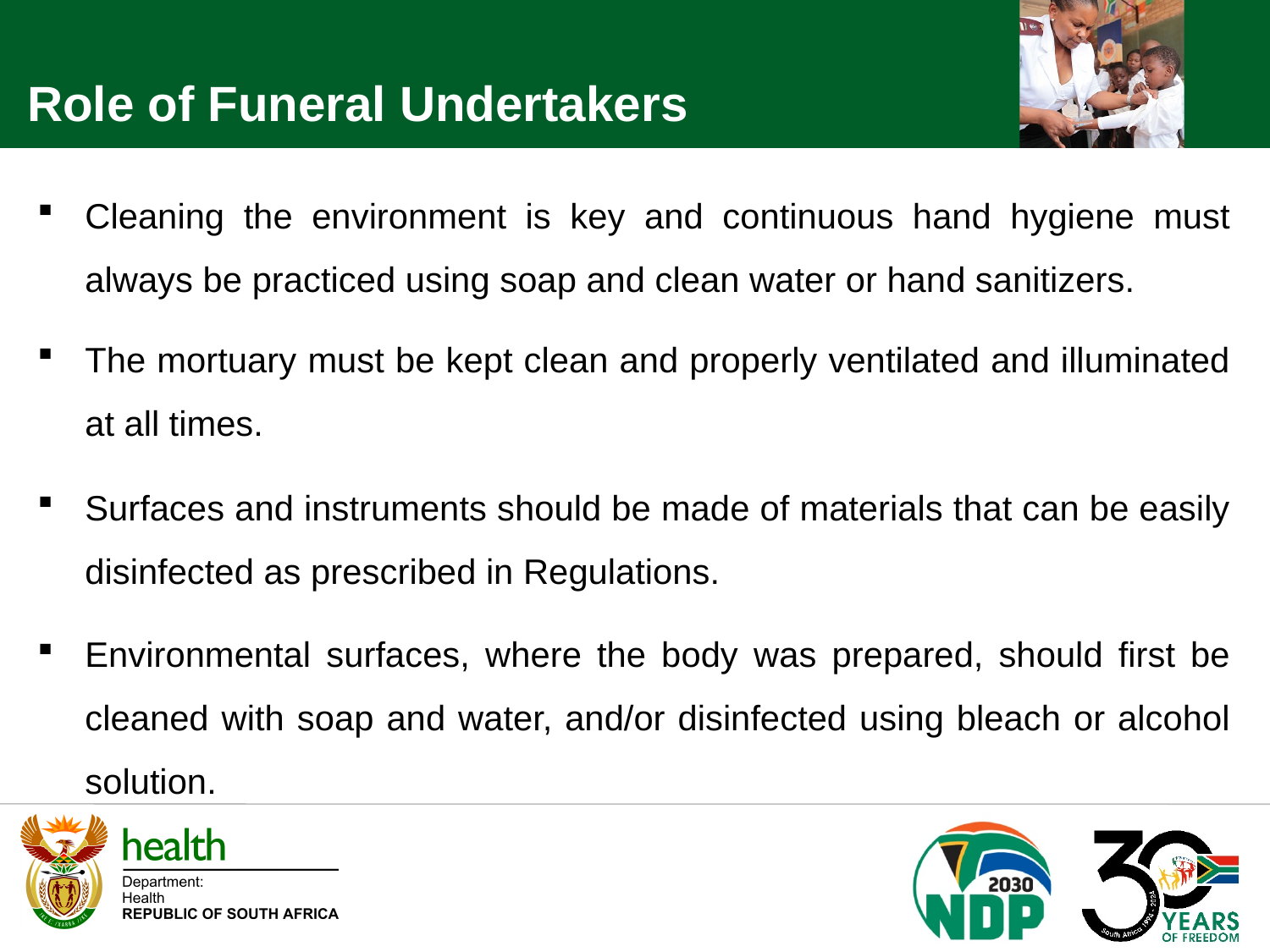

Role of Funeral Undertakers
Cleaning the environment is key and continuous hand hygiene must always be practiced using soap and clean water or hand sanitizers.
The mortuary must be kept clean and properly ventilated and illuminated at all times.
Surfaces and instruments should be made of materials that can be easily disinfected as prescribed in Regulations.
Environmental surfaces, where the body was prepared, should first be cleaned with soap and water, and/or disinfected using bleach or alcohol solution.